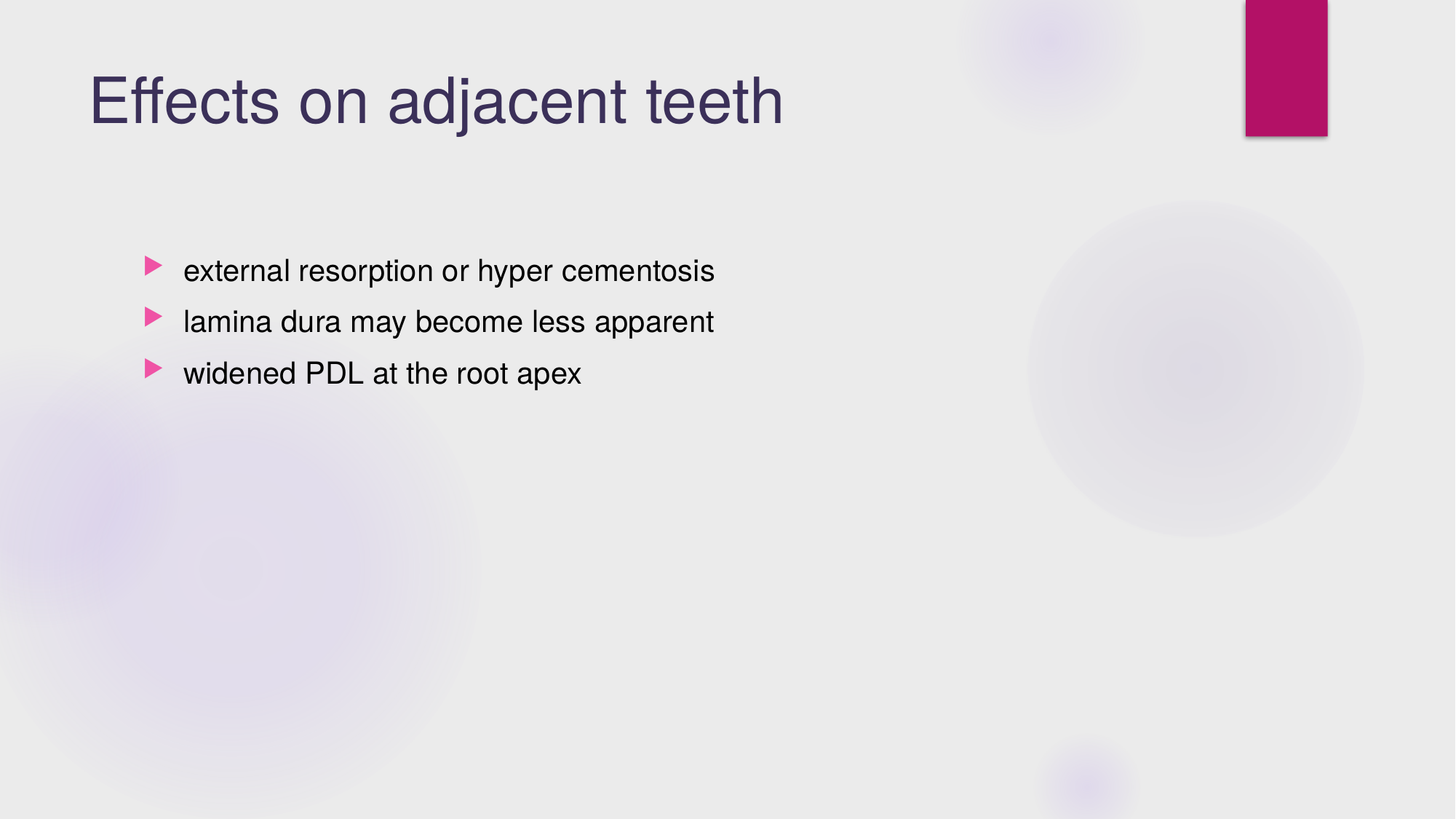

# Effects on adjacent teeth
external resorption or hyper cementosis
lamina dura may become less apparent
widened PDL at the root apex